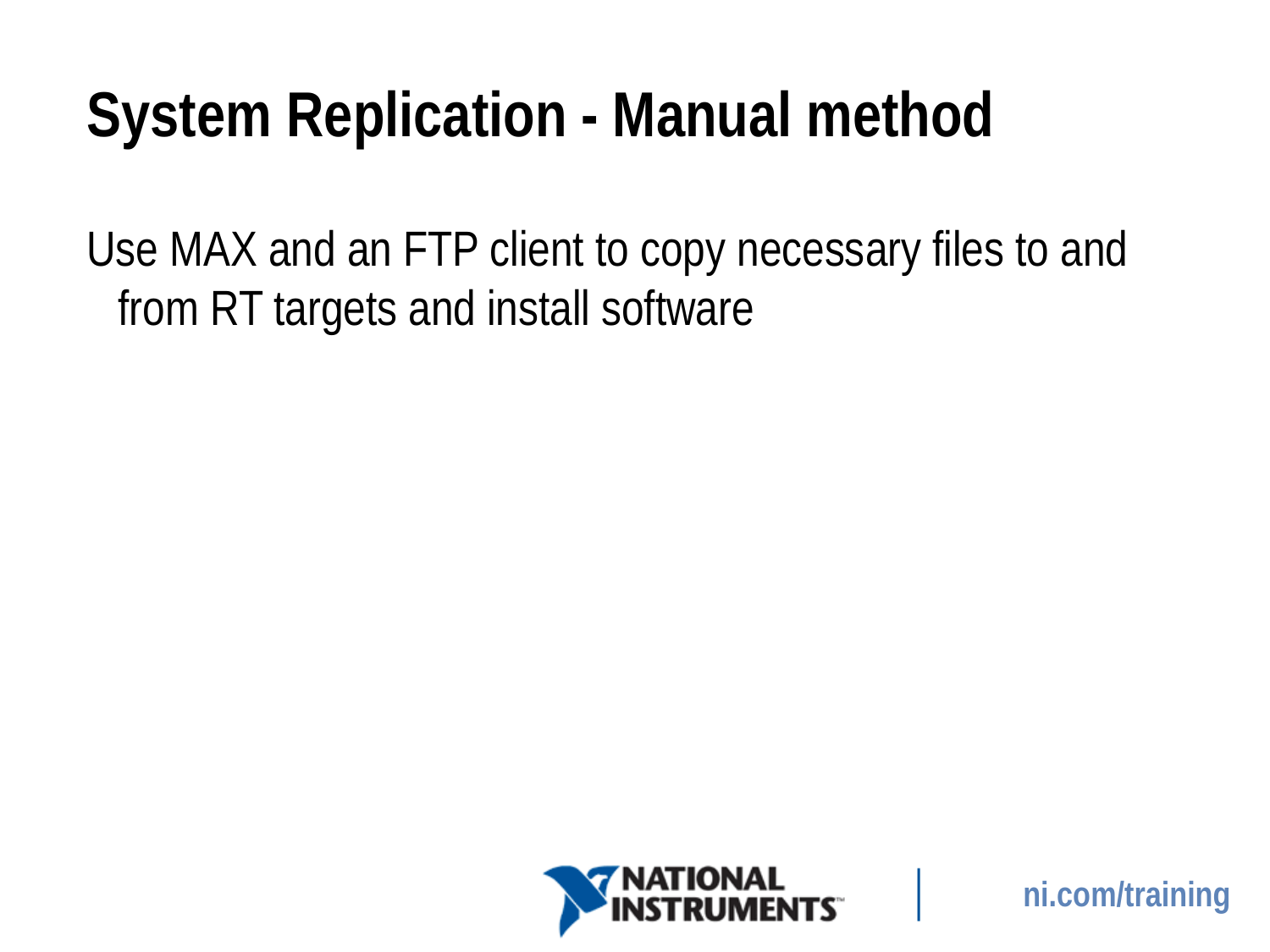

# System Replication - Manual method
Use MAX and an FTP client to copy necessary files to and from RT targets and install software